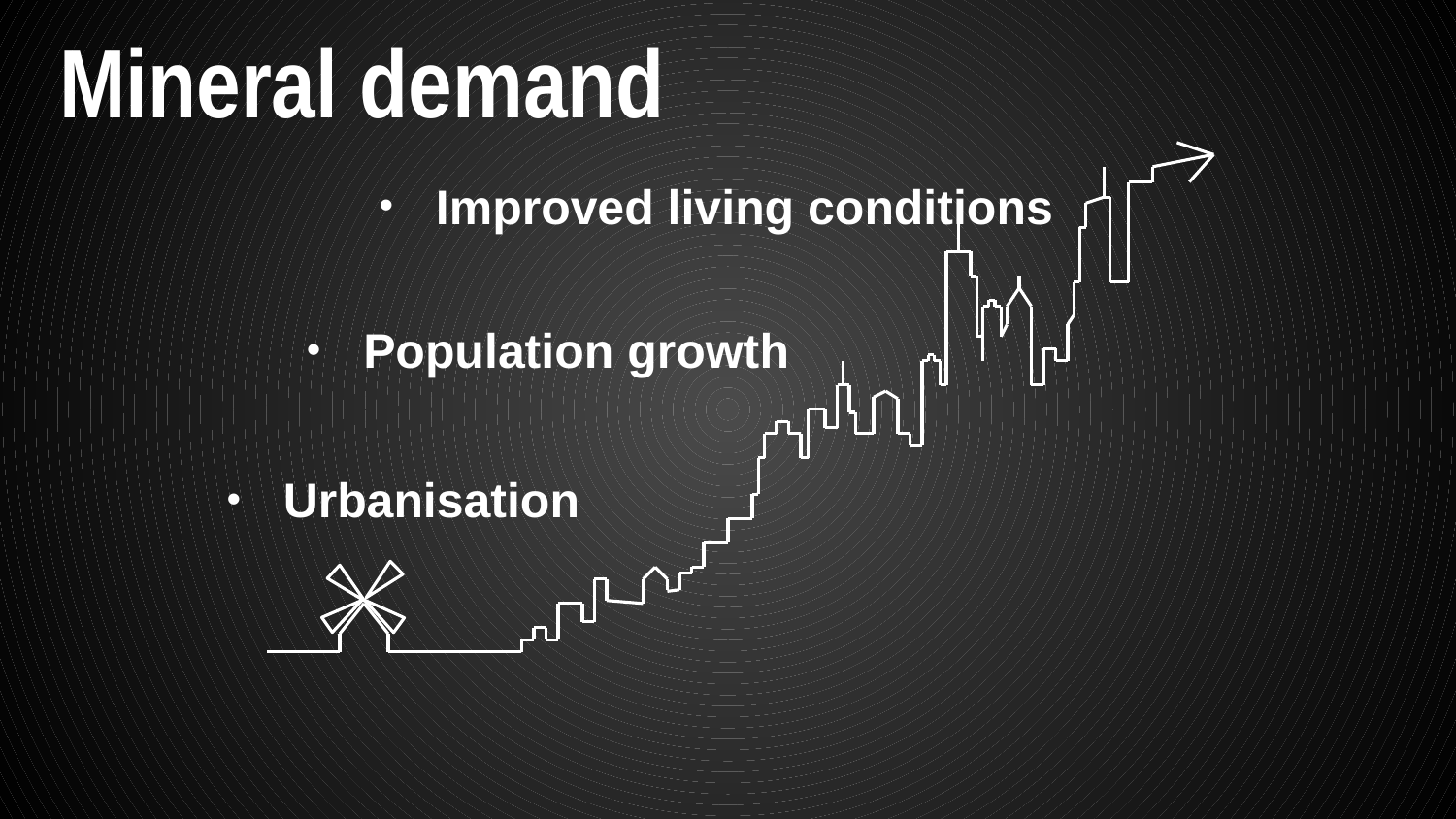

Mineral demand
 Improved living conditions
 Population growth
 Urbanisation